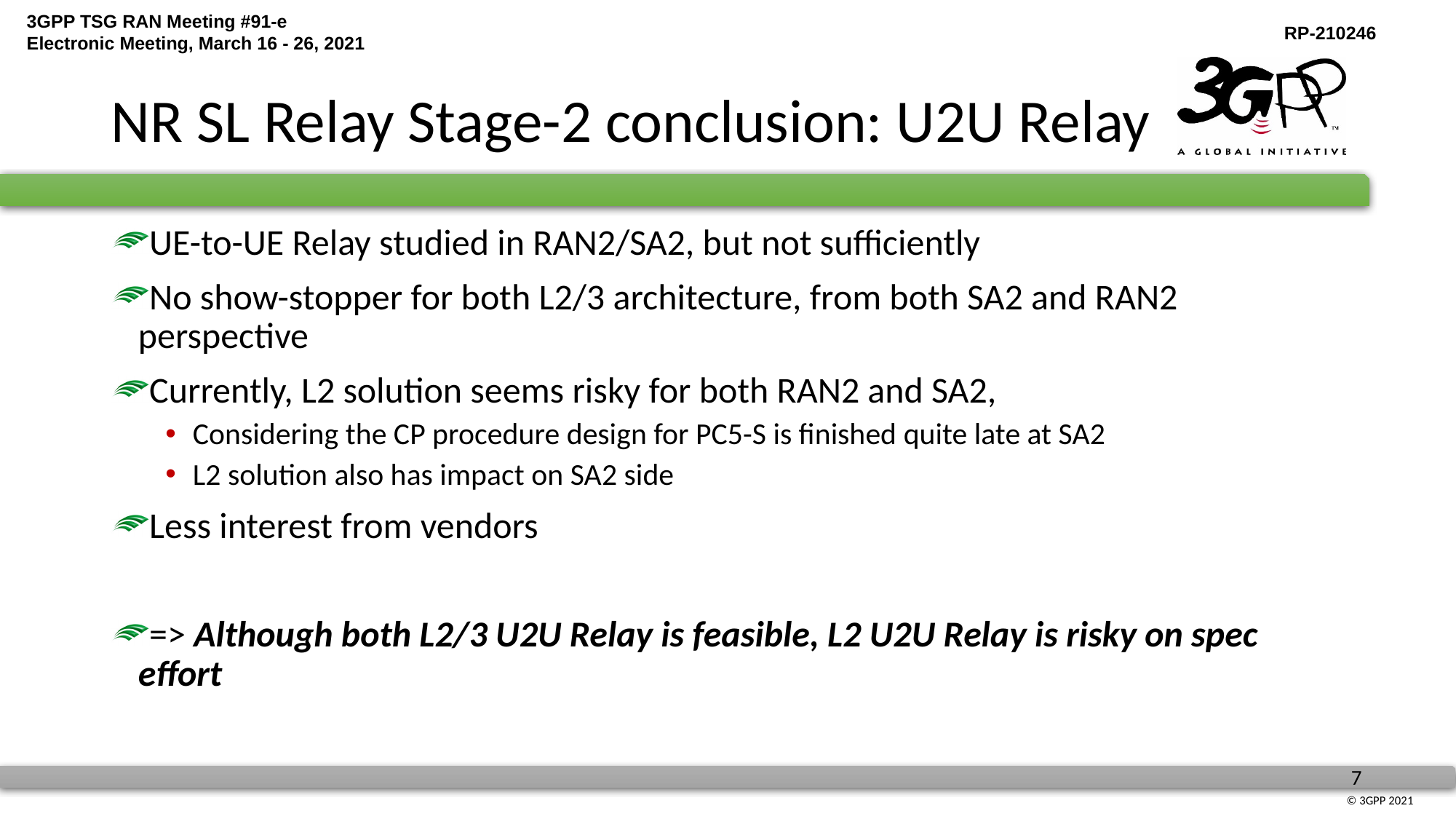

# NR SL Relay Stage-2 conclusion: U2U Relay
UE-to-UE Relay studied in RAN2/SA2, but not sufficiently
No show-stopper for both L2/3 architecture, from both SA2 and RAN2 perspective
Currently, L2 solution seems risky for both RAN2 and SA2,
Considering the CP procedure design for PC5-S is finished quite late at SA2
L2 solution also has impact on SA2 side
Less interest from vendors

=> Although both L2/3 U2U Relay is feasible, L2 U2U Relay is risky on spec effort